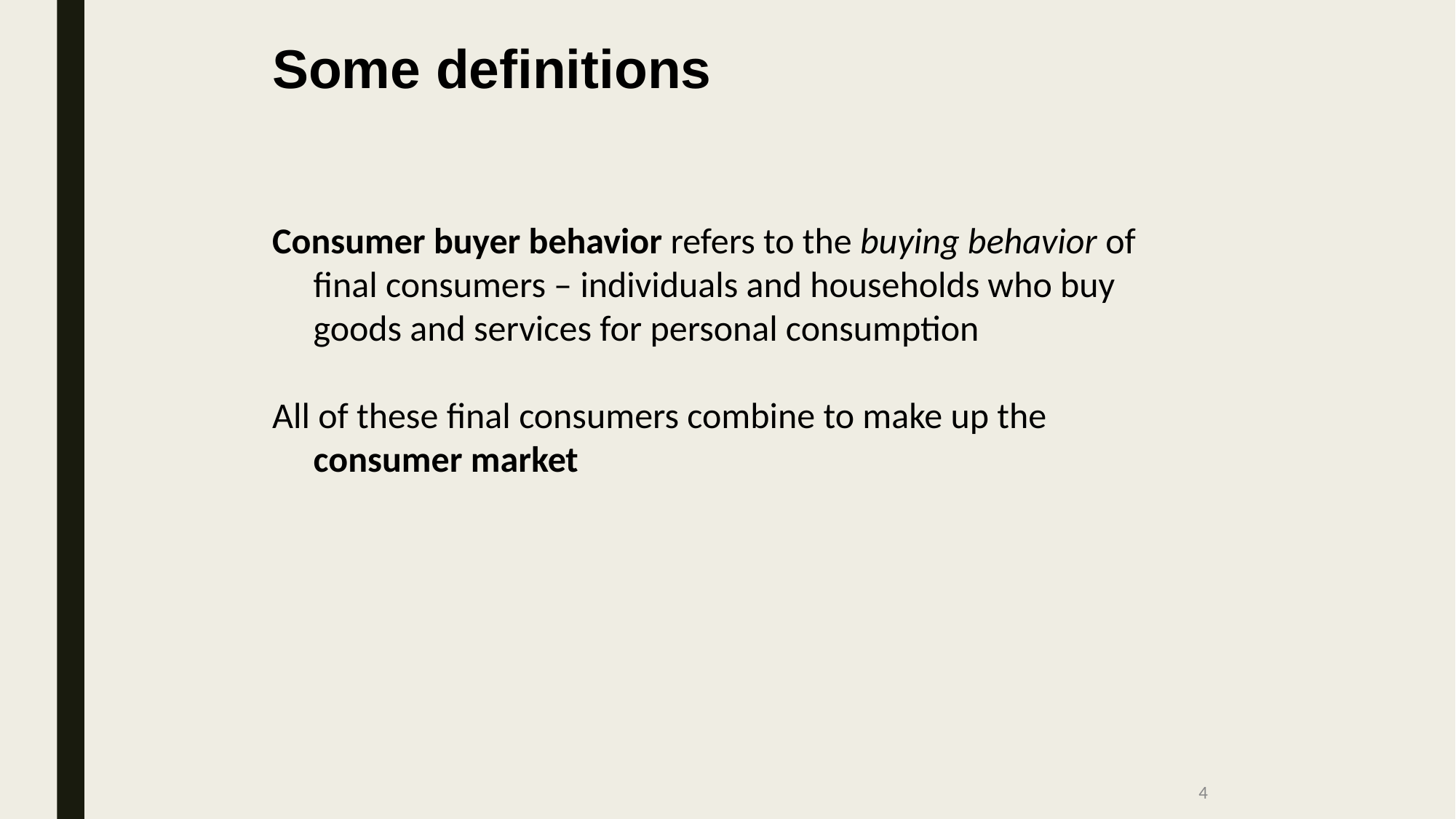

# Some definitions

Consumer buyer behavior refers to the buying behavior of final consumers – individuals and households who buy goods and services for personal consumption

All of these final consumers combine to make up the consumer market
4